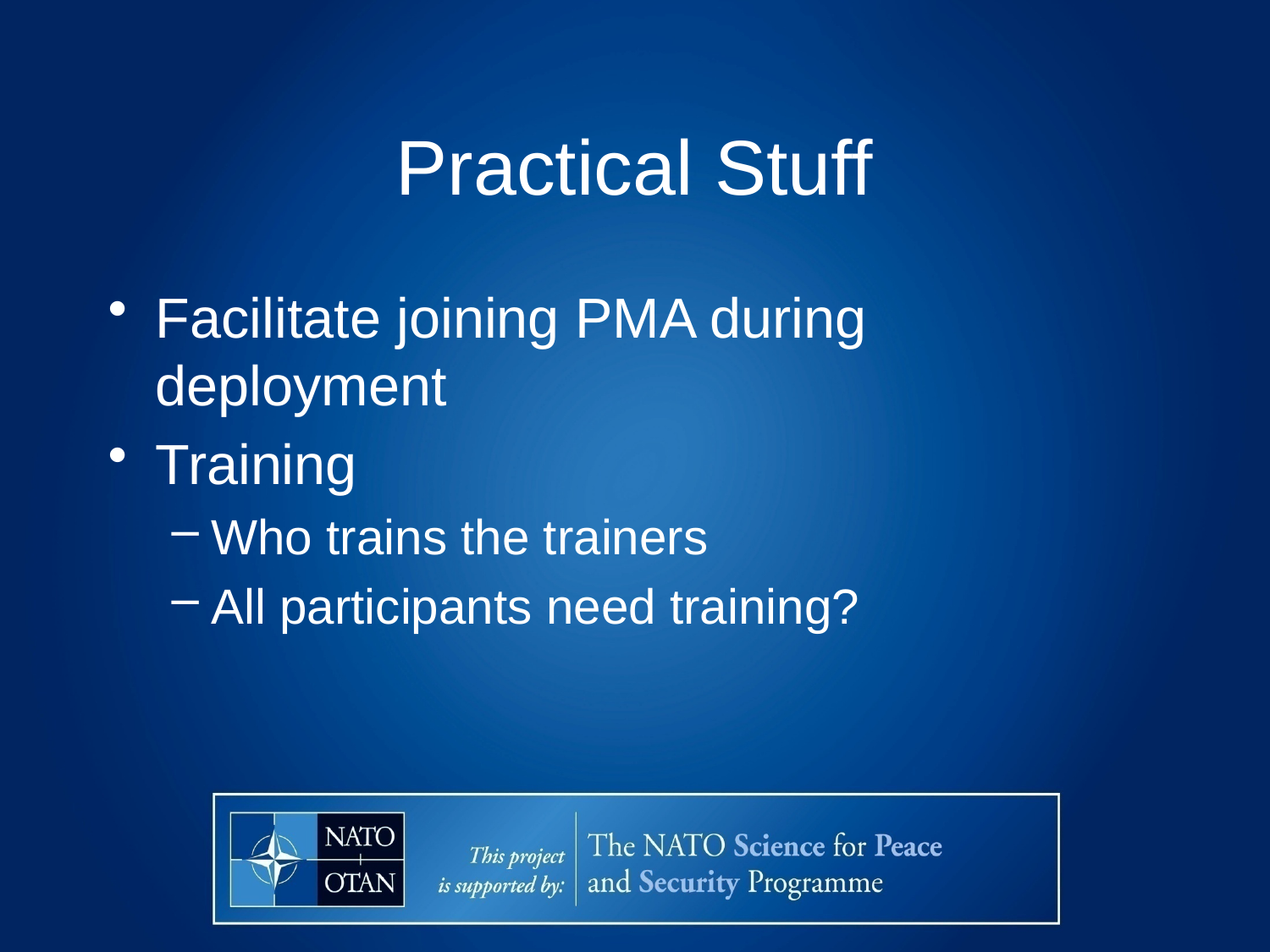

# Practical Stuff
Facilitate joining PMA during deployment
Training
Who trains the trainers
All participants need training?